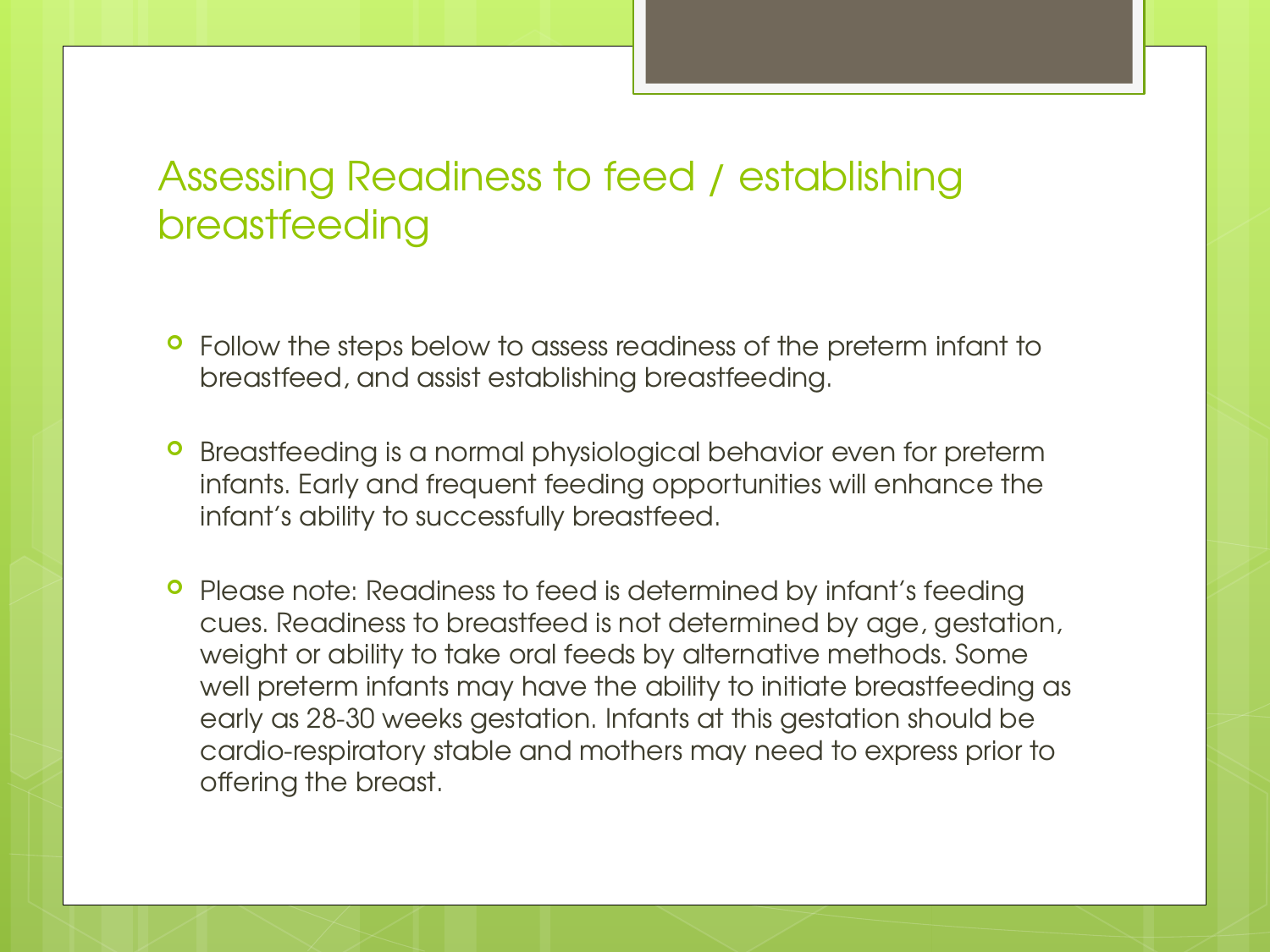

# Assessing Readiness to feed / establishing breastfeeding
Follow the steps below to assess readiness of the preterm infant to breastfeed, and assist establishing breastfeeding.

Breastfeeding is a normal physiological behavior even for preterm infants. Early and frequent feeding opportunities will enhance the infant’s ability to successfully breastfeed.

Please note: Readiness to feed is determined by infant’s feeding cues. Readiness to breastfeed is not determined by age, gestation, weight or ability to take oral feeds by alternative methods. Some well preterm infants may have the ability to initiate breastfeeding as early as 28-30 weeks gestation. Infants at this gestation should be cardio-respiratory stable and mothers may need to express prior to offering the breast.